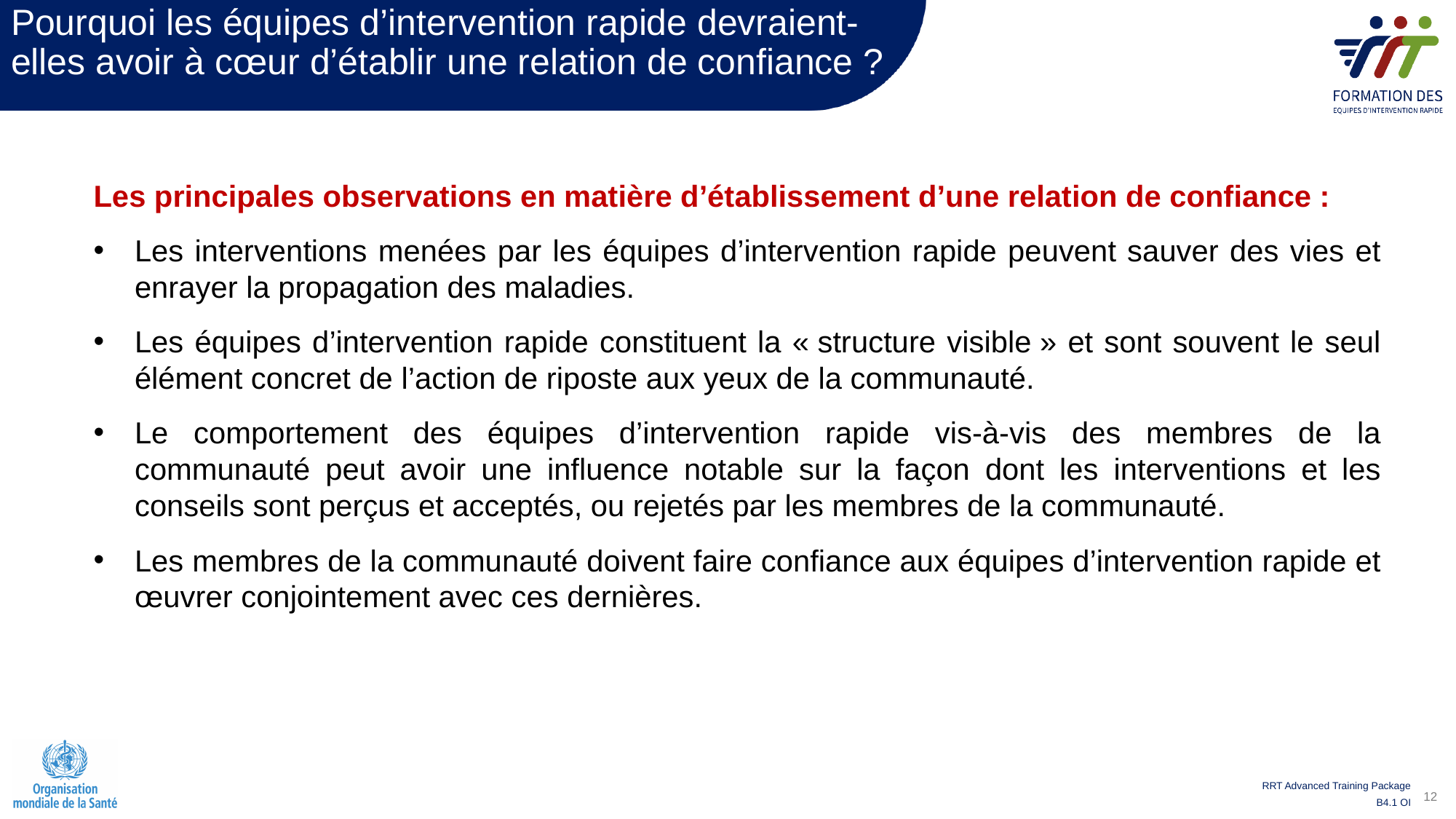

Pourquoi les équipes d’intervention rapide devraient-elles avoir à cœur d’établir une relation de confiance ?
Les principales observations en matière d’établissement d’une relation de confiance :
Les interventions menées par les équipes d’intervention rapide peuvent sauver des vies et enrayer la propagation des maladies.
Les équipes d’intervention rapide constituent la « structure visible » et sont souvent le seul élément concret de l’action de riposte aux yeux de la communauté.
Le comportement des équipes d’intervention rapide vis-à-vis des membres de la communauté peut avoir une influence notable sur la façon dont les interventions et les conseils sont perçus et acceptés, ou rejetés par les membres de la communauté.
Les membres de la communauté doivent faire confiance aux équipes d’intervention rapide et œuvrer conjointement avec ces dernières.